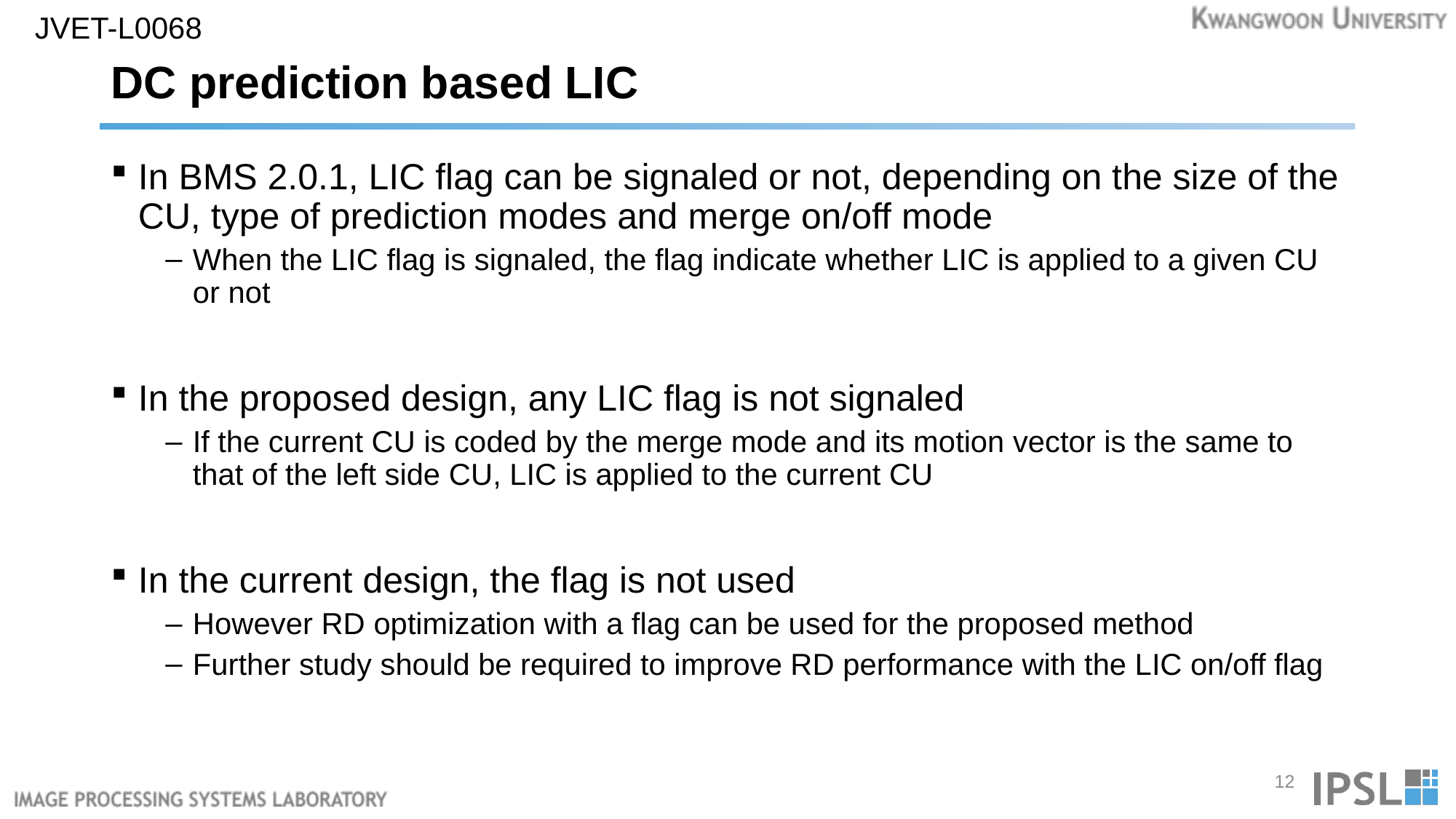

# DC prediction based LIC
In BMS 2.0.1, LIC flag can be signaled or not, depending on the size of the CU, type of prediction modes and merge on/off mode
When the LIC flag is signaled, the flag indicate whether LIC is applied to a given CU or not

In the proposed design, any LIC flag is not signaled
If the current CU is coded by the merge mode and its motion vector is the same to that of the left side CU, LIC is applied to the current CU

In the current design, the flag is not used
However RD optimization with a flag can be used for the proposed method
Further study should be required to improve RD performance with the LIC on/off flag
12